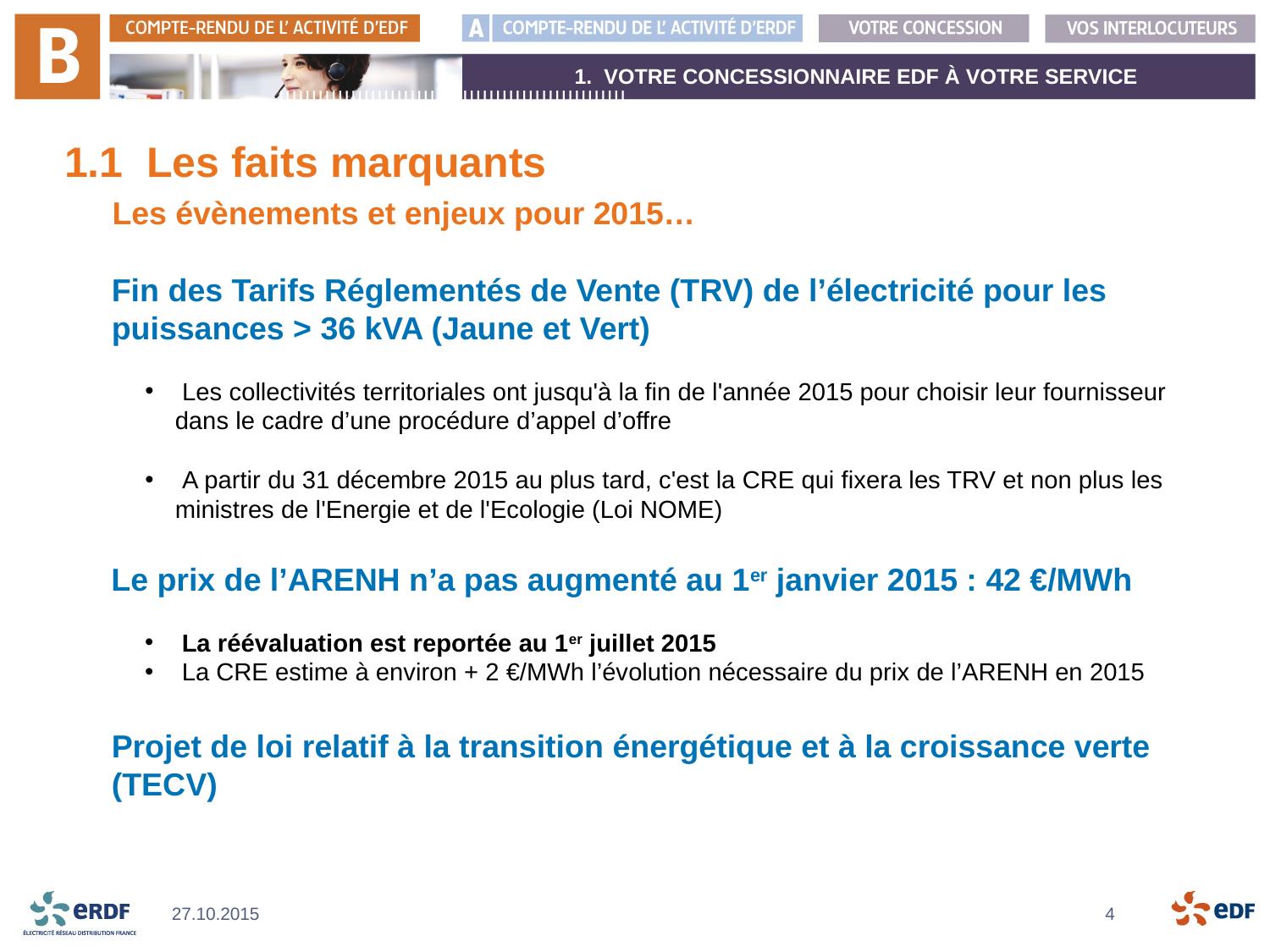

1.  Votre concessionnaire EDF à votre service
# 1.1  Les faits marquants
   Les évènements et enjeux pour 2015…
Fin des Tarifs Réglementés de Vente (TRV) de l’électricité pour les puissances > 36 kVA (Jaune et Vert)

 Les collectivités territoriales ont jusqu'à la fin de l'année 2015 pour choisir leur fournisseur dans le cadre d’une procédure d’appel d’offre

 A partir du 31 décembre 2015 au plus tard, c'est la CRE qui fixera les TRV et non plus les ministres de l'Energie et de l'Ecologie (Loi NOME)

Le prix de l’ARENH n’a pas augmenté au 1er janvier 2015 : 42 €/MWh

 La réévaluation est reportée au 1er juillet 2015
 La CRE estime à environ + 2 €/MWh l’évolution nécessaire du prix de l’ARENH en 2015
Projet de loi relatif à la transition énergétique et à la croissance verte (TECV)
27.10.2015
4